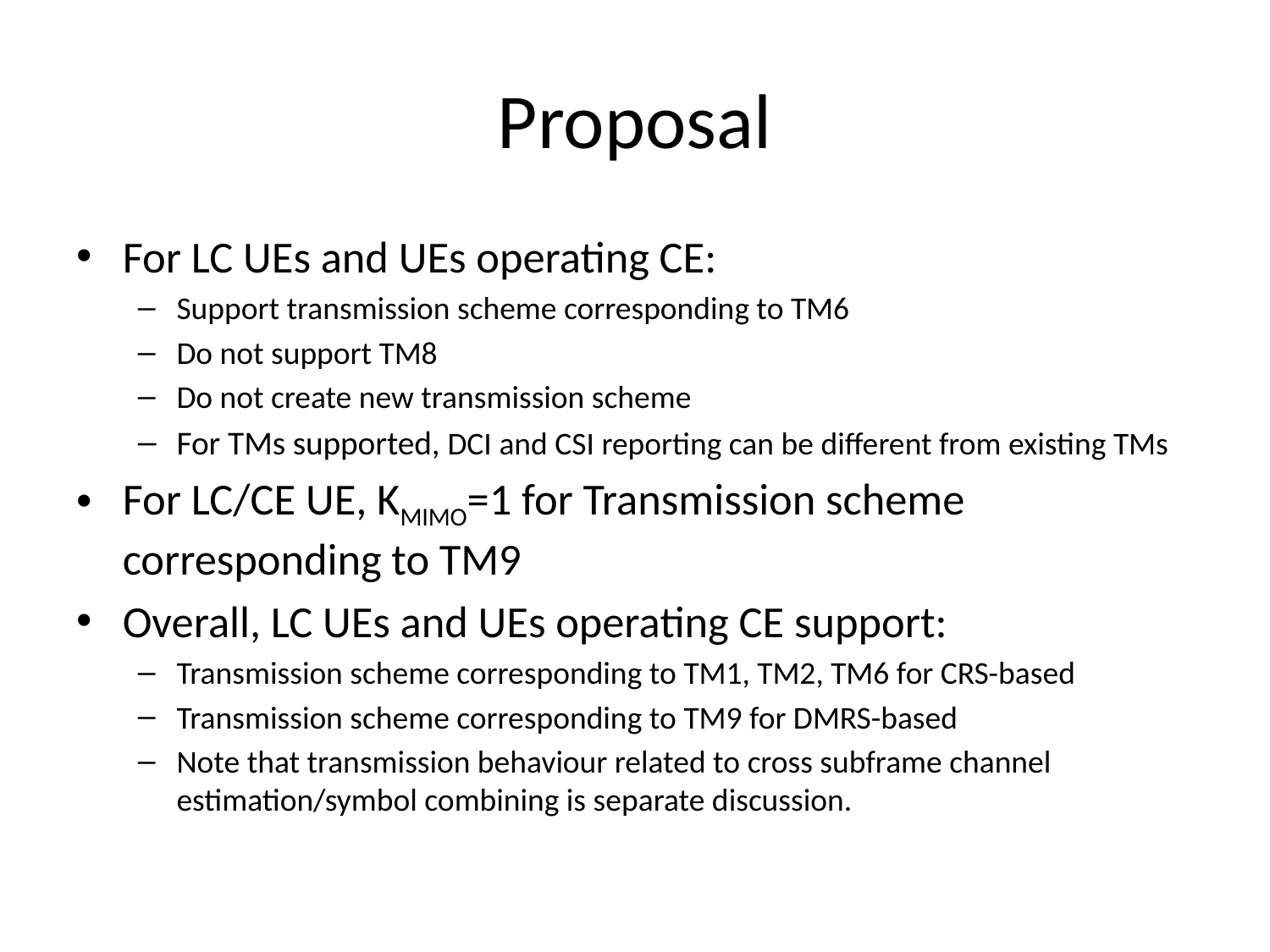

# Proposal
For LC UEs and UEs operating CE:
Support transmission scheme corresponding to TM6
Do not support TM8
Do not create new transmission scheme
For TMs supported, DCI and CSI reporting can be different from existing TMs
For LC/CE UE, KMIMO=1 for Transmission scheme corresponding to TM9
Overall, LC UEs and UEs operating CE support:
Transmission scheme corresponding to TM1, TM2, TM6 for CRS-based
Transmission scheme corresponding to TM9 for DMRS-based
Note that transmission behaviour related to cross subframe channel estimation/symbol combining is separate discussion.